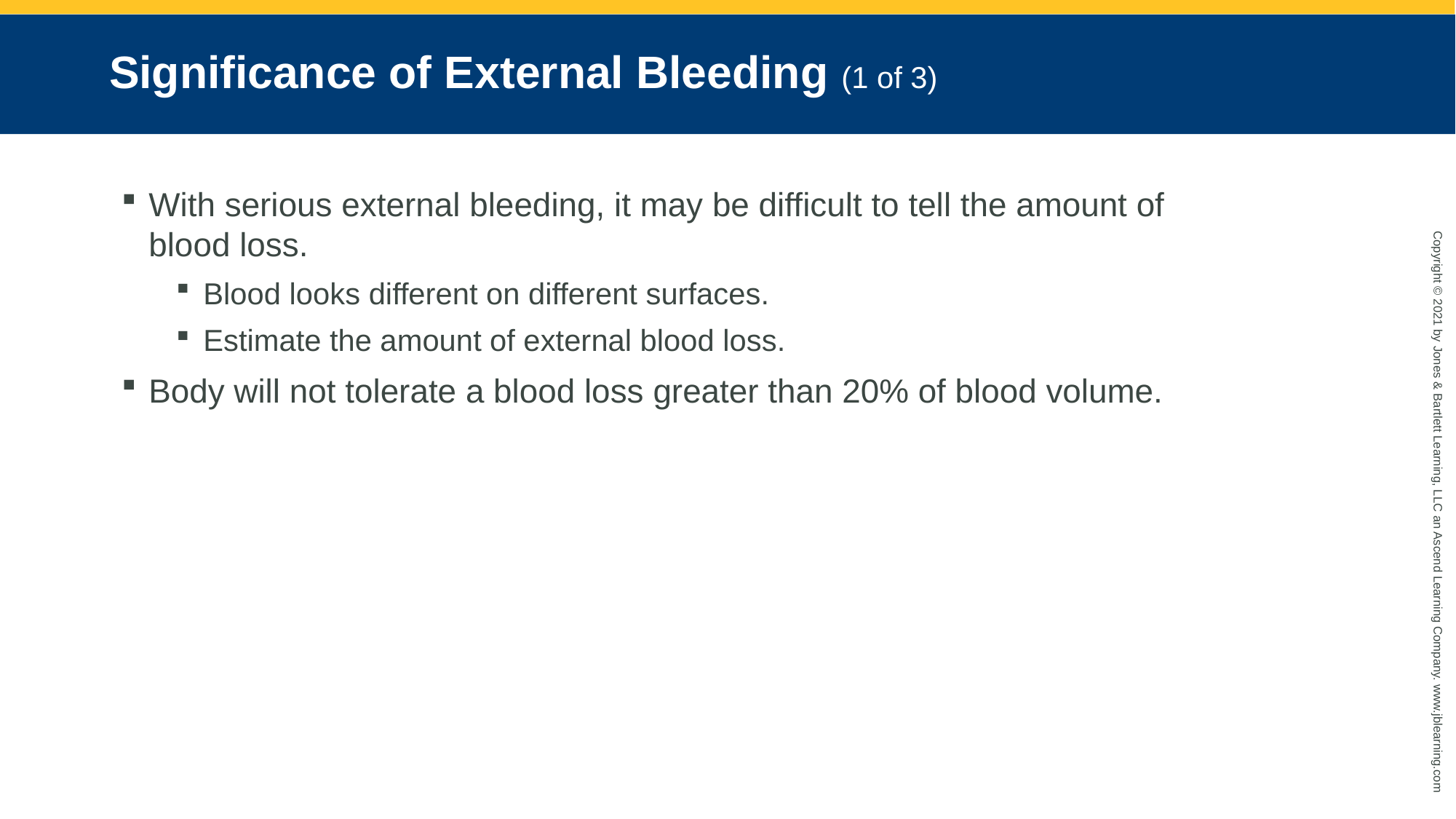

# Significance of External Bleeding (1 of 3)
With serious external bleeding, it may be difficult to tell the amount of blood loss.
Blood looks different on different surfaces.
Estimate the amount of external blood loss.
Body will not tolerate a blood loss greater than 20% of blood volume.